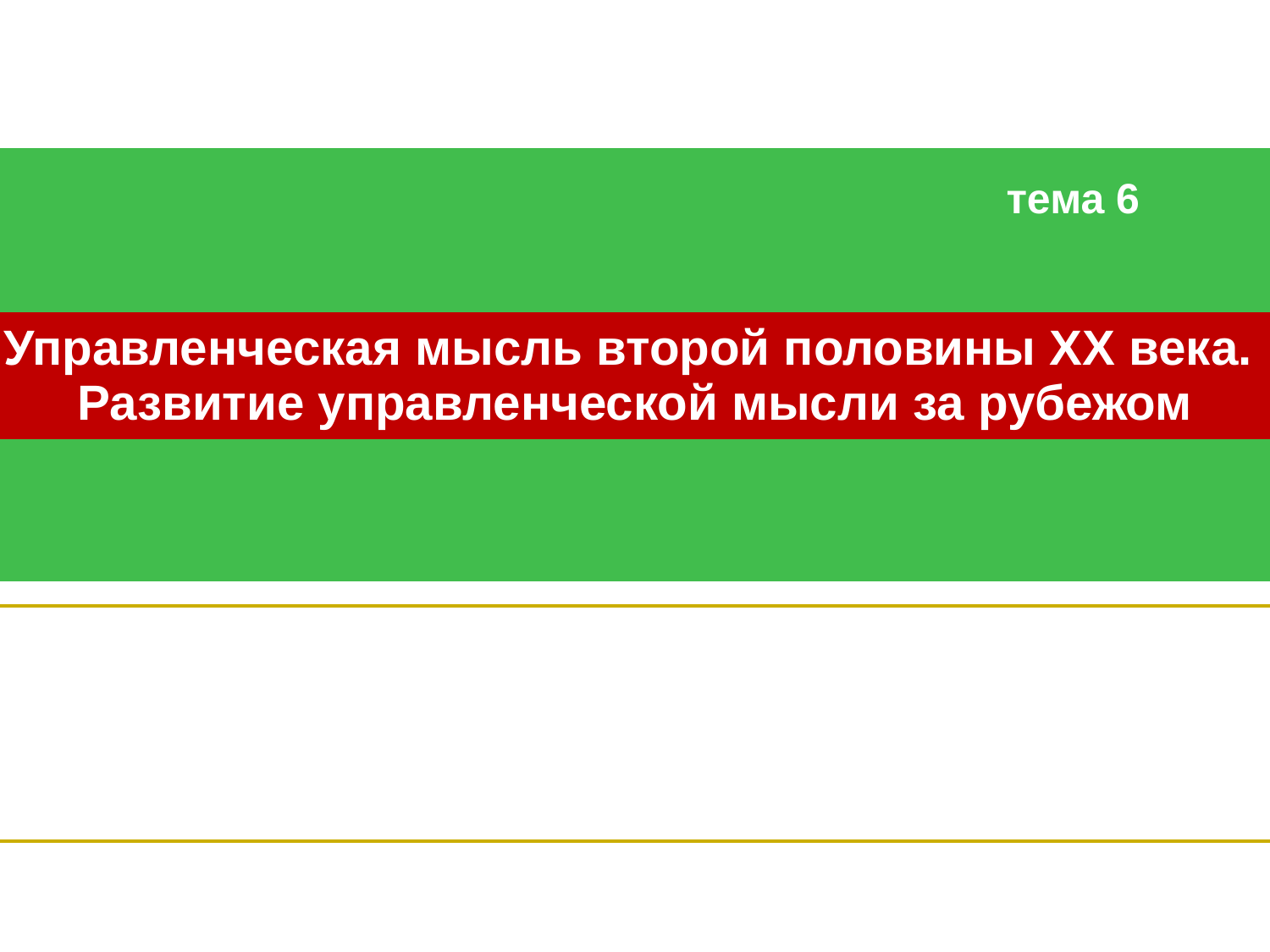

| тема 6 |
| --- |
| Управленческая мысль второй половины ХХ века. Развитие управленческой мысли за рубежом |
|  |
|  |
|  |
|  |